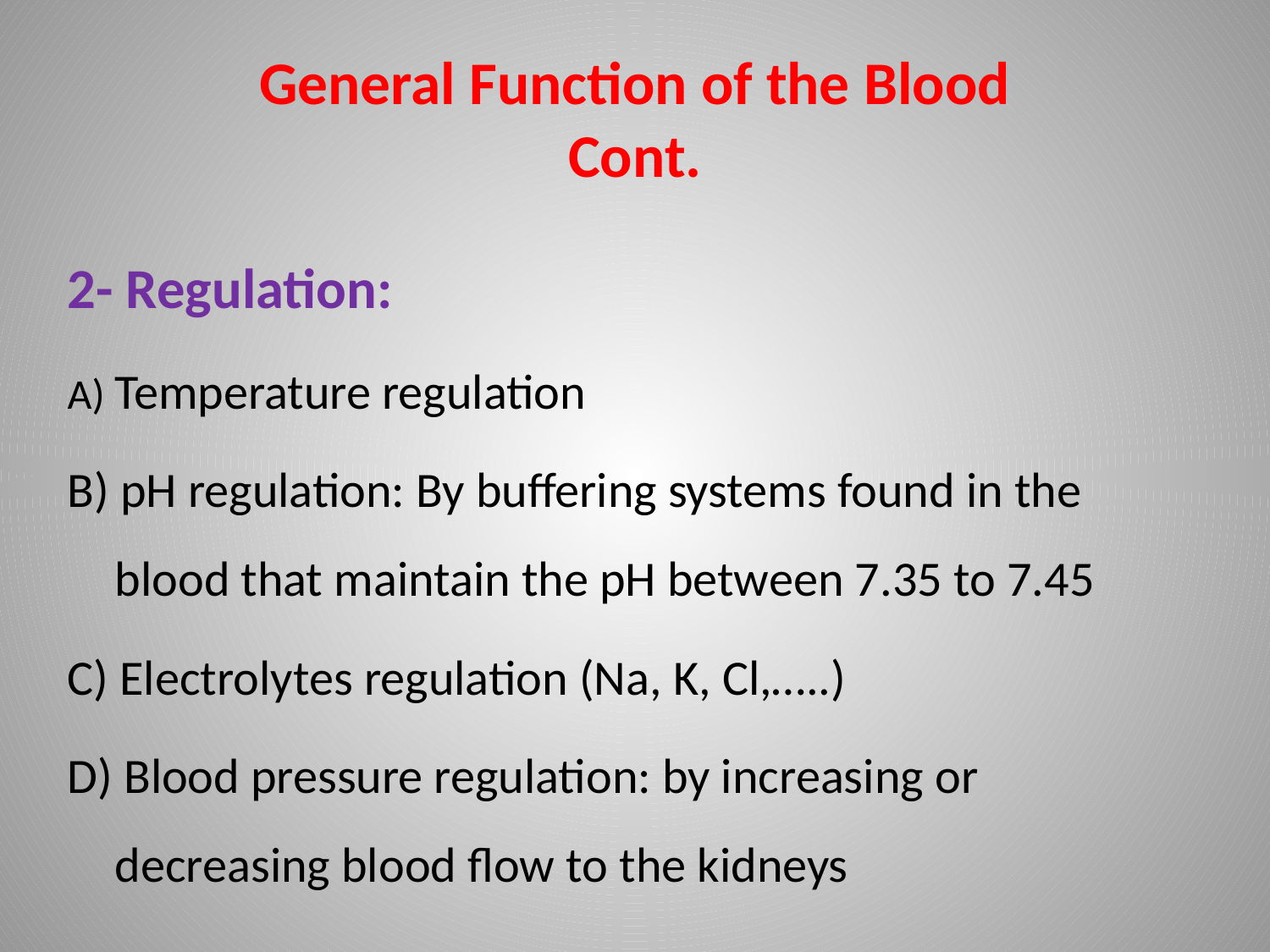

General Function of the Blood
Cont.
2- Regulation:
A) Temperature regulation
B) pH regulation: By buffering systems found in the blood that maintain the pH between 7.35 to 7.45
C) Electrolytes regulation (Na, K, Cl,…..)
D) Blood pressure regulation: by increasing or decreasing blood flow to the kidneys